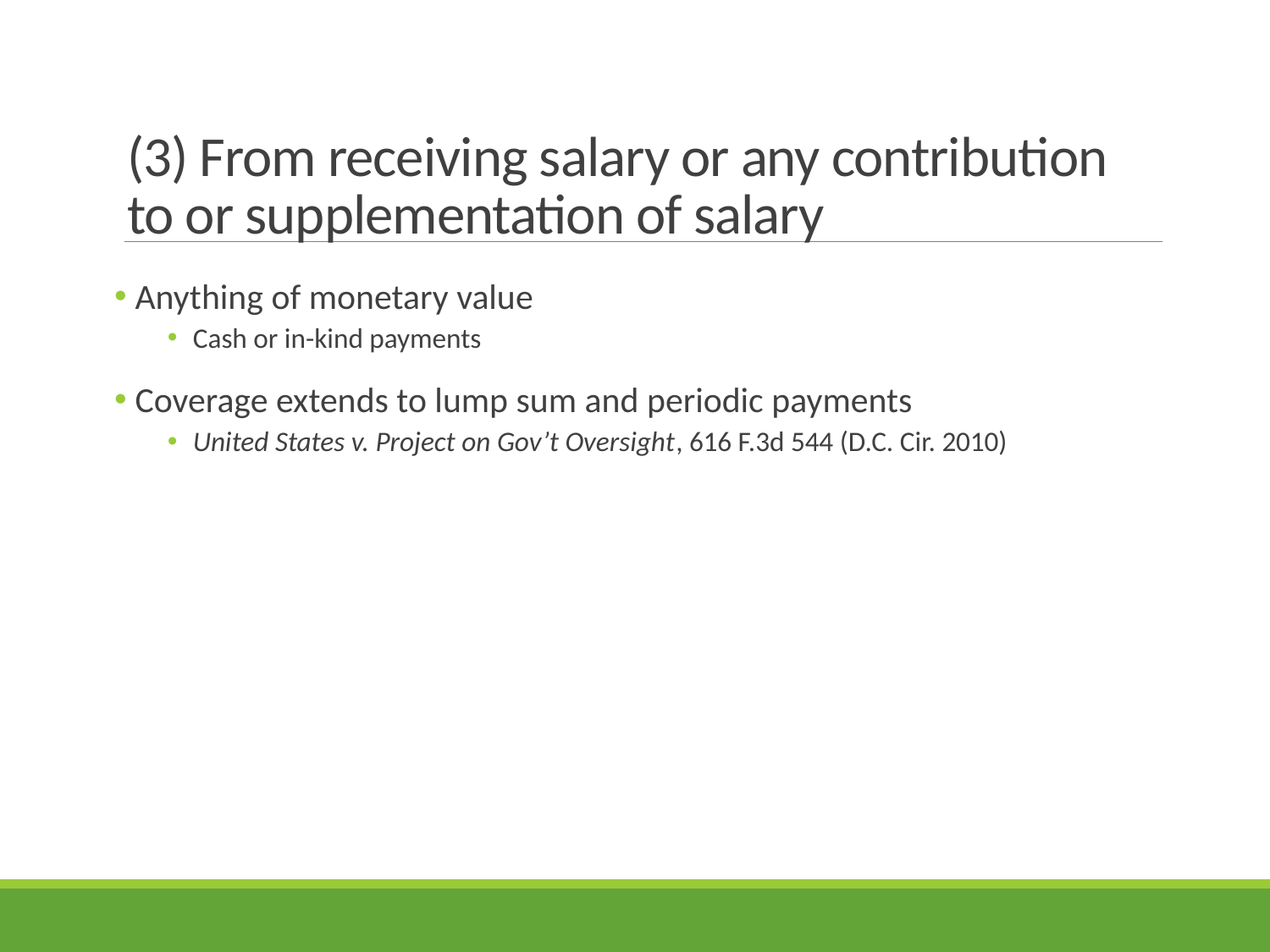

# (3) From receiving salary or any contribution to or supplementation of salary
 Anything of monetary value
Cash or in-kind payments
 Coverage extends to lump sum and periodic payments
United States v. Project on Gov’t Oversight, 616 F.3d 544 (D.C. Cir. 2010)